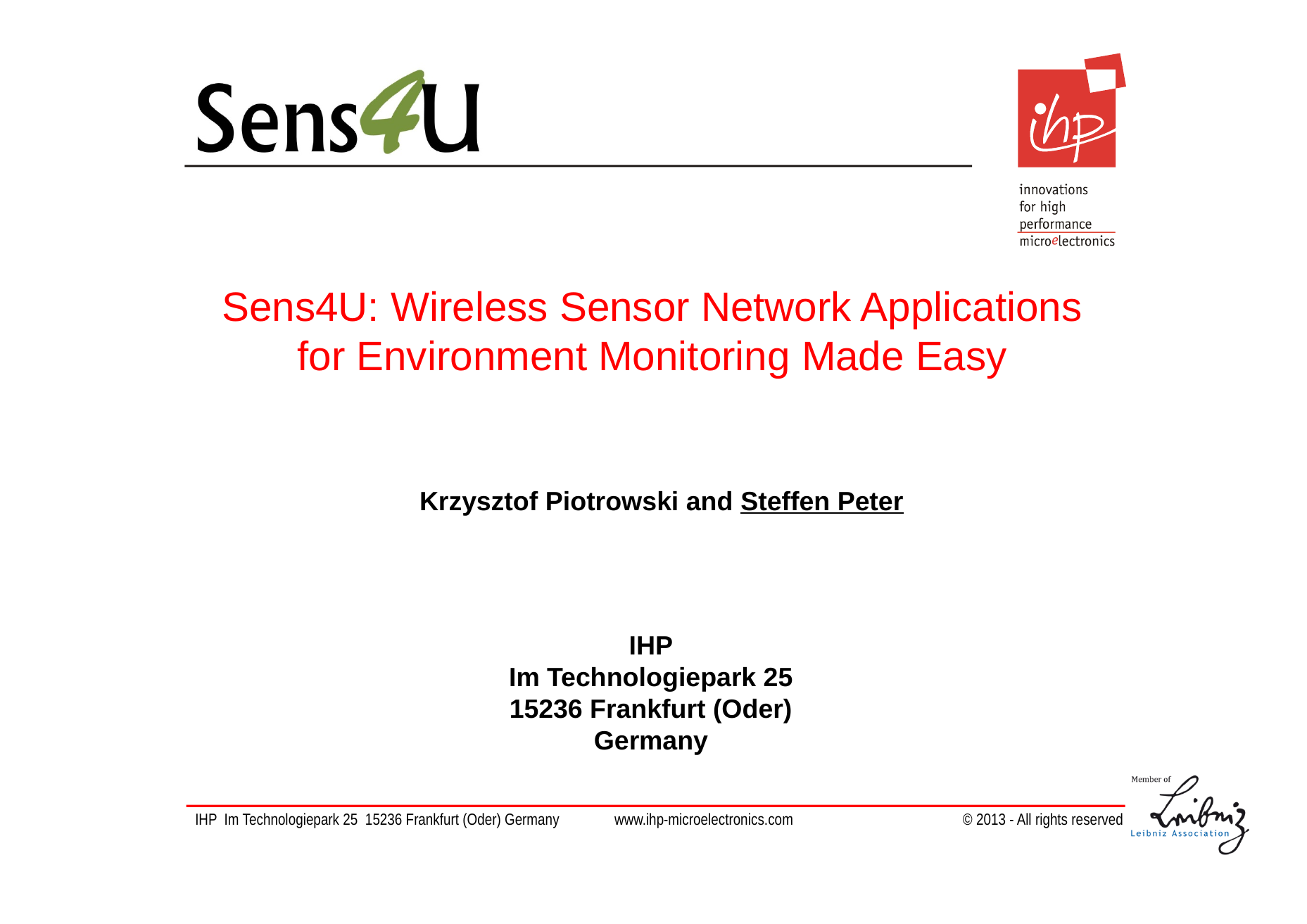

# Sens4U: Wireless Sensor Network Applications for Environment Monitoring Made Easy
Krzysztof Piotrowski and Steffen Peter